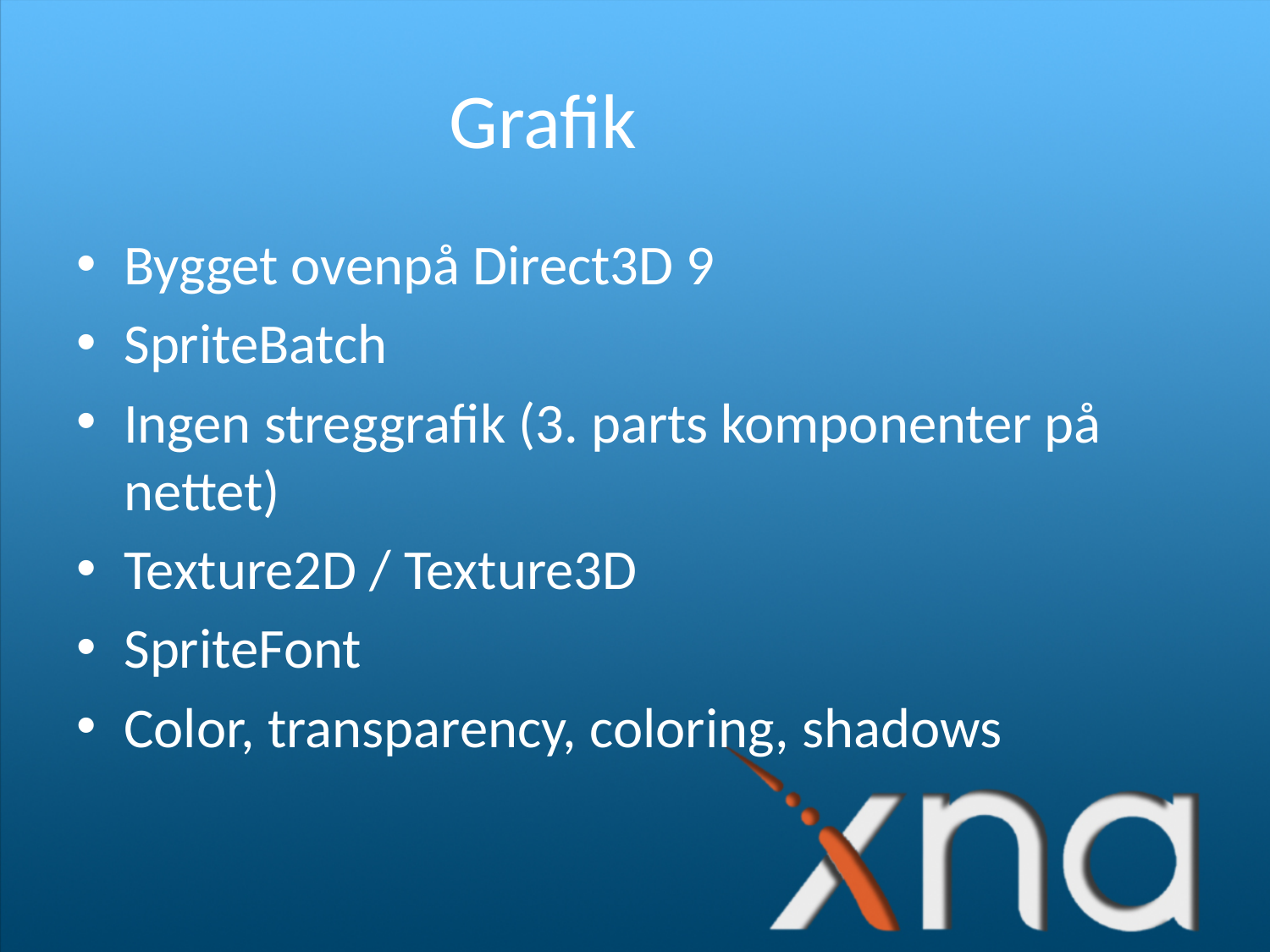

# Grafik
Bygget ovenpå Direct3D 9
SpriteBatch
Ingen streggrafik (3. parts komponenter på nettet)
Texture2D / Texture3D
SpriteFont
Color, transparency, coloring, shadows